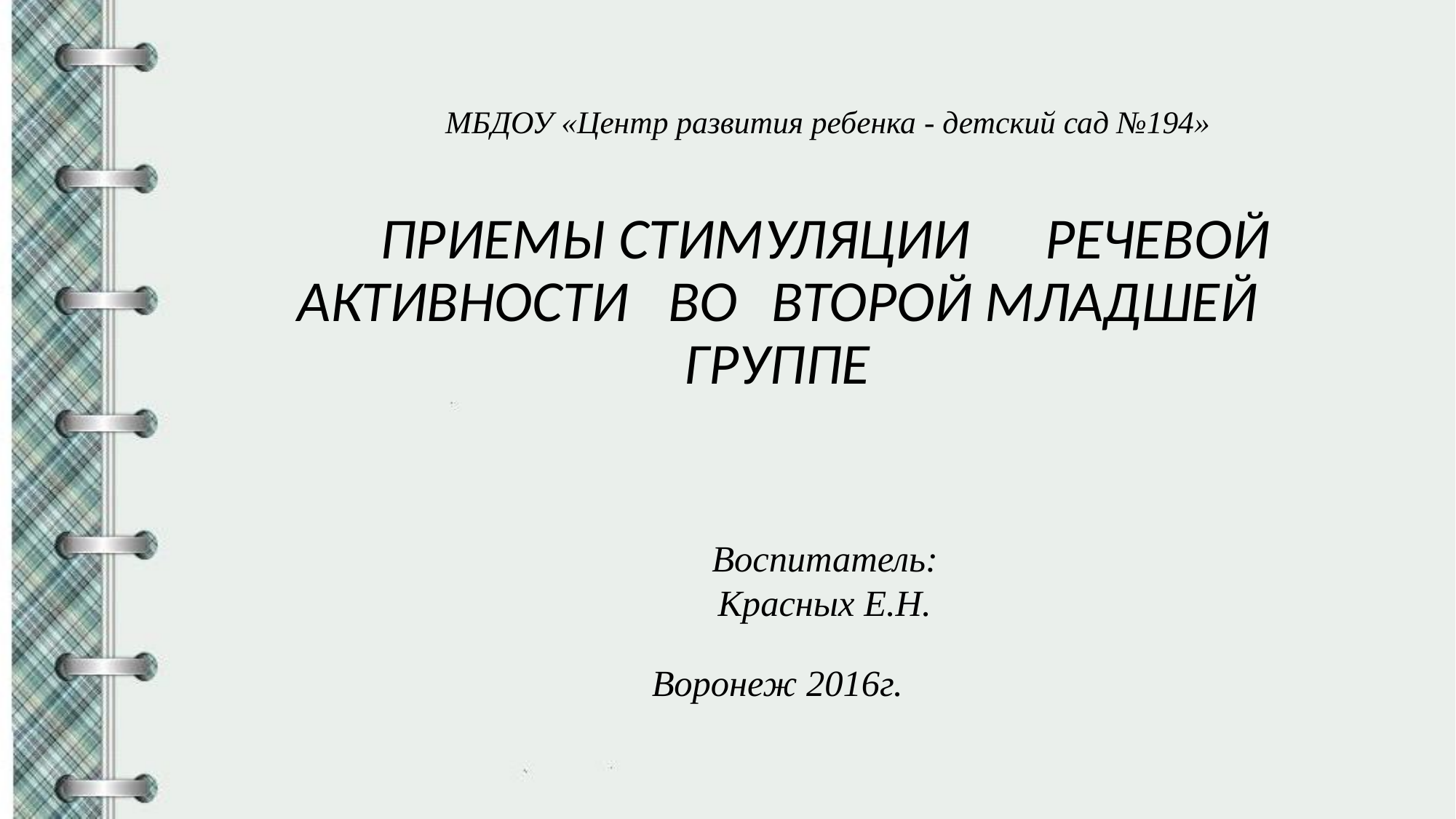

# МБДОУ «Центр развития ребенка - детский сад №194» ПРИЕМЫ СТИМУЛЯЦИИ 	РЕЧЕВОЙ АКТИВНОСТИ   ВО 	ВТОРОЙ МЛАДШЕЙ ГРУППЕ Воспитатель: Красных Е.Н. Воронеж 2016г.